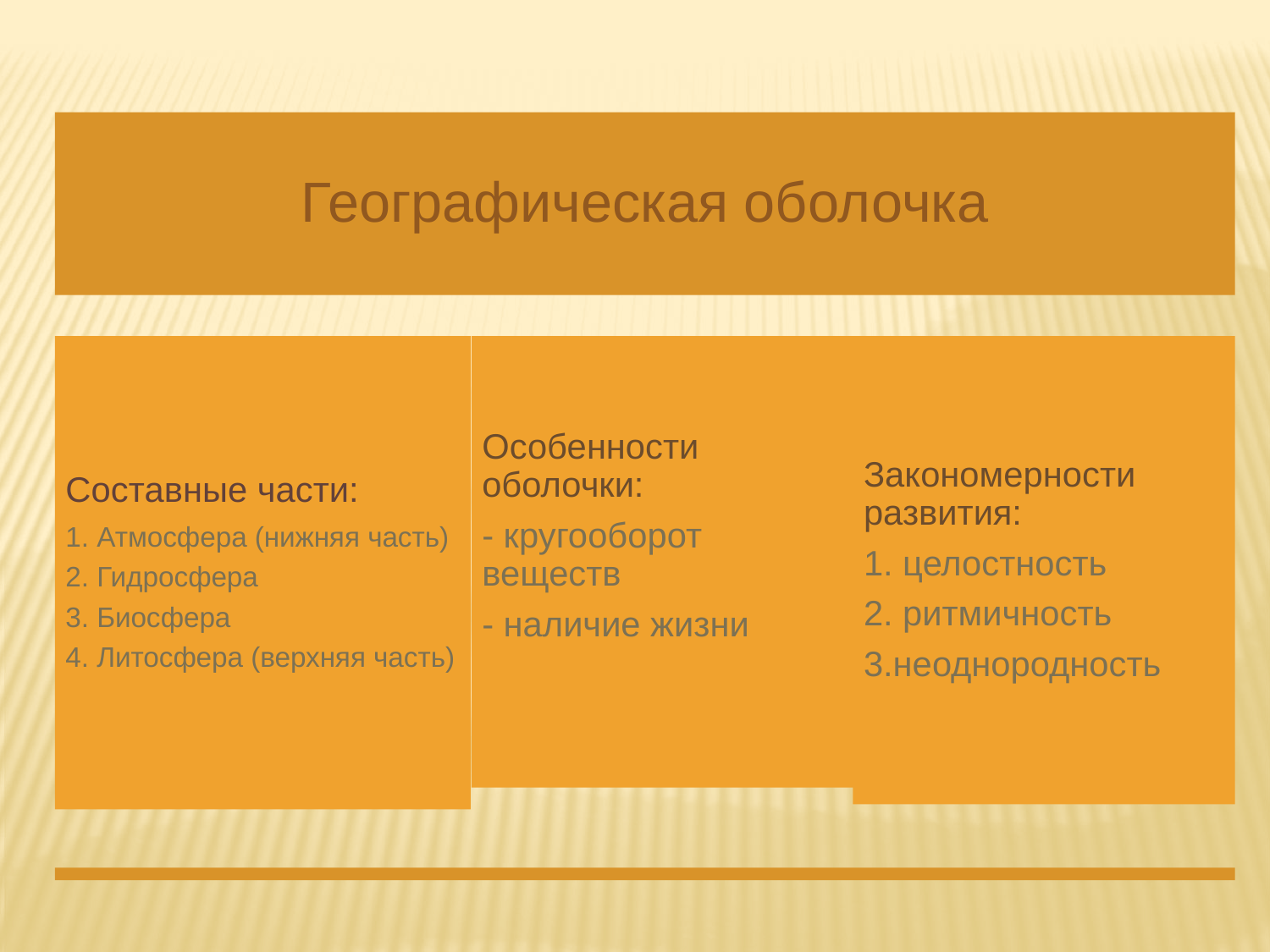

Географическая оболочка
Составные части:
1. Атмосфера (нижняя часть)
2. Гидросфера
3. Биосфера
4. Литосфера (верхняя часть)
Особенности оболочки:
- кругооборот веществ
- наличие жизни

Закономерности развития:
1. целостность
2. ритмичность
3.неоднородность